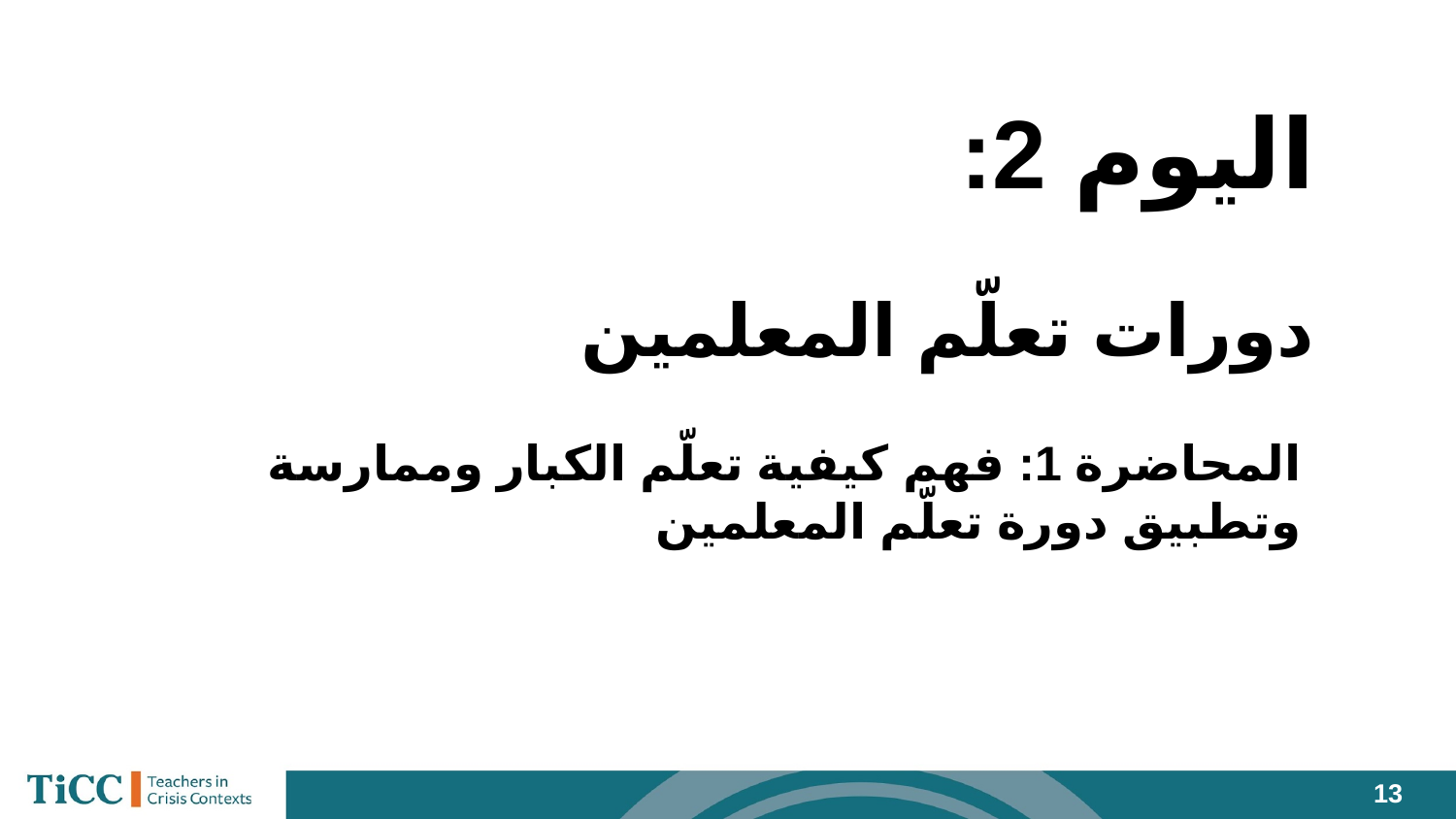

# اليوم 2:

دورات تعلّم المعلمين
المحاضرة 1: فهم كيفية تعلّم الكبار وممارسة وتطبيق دورة تعلّم المعلمين
13